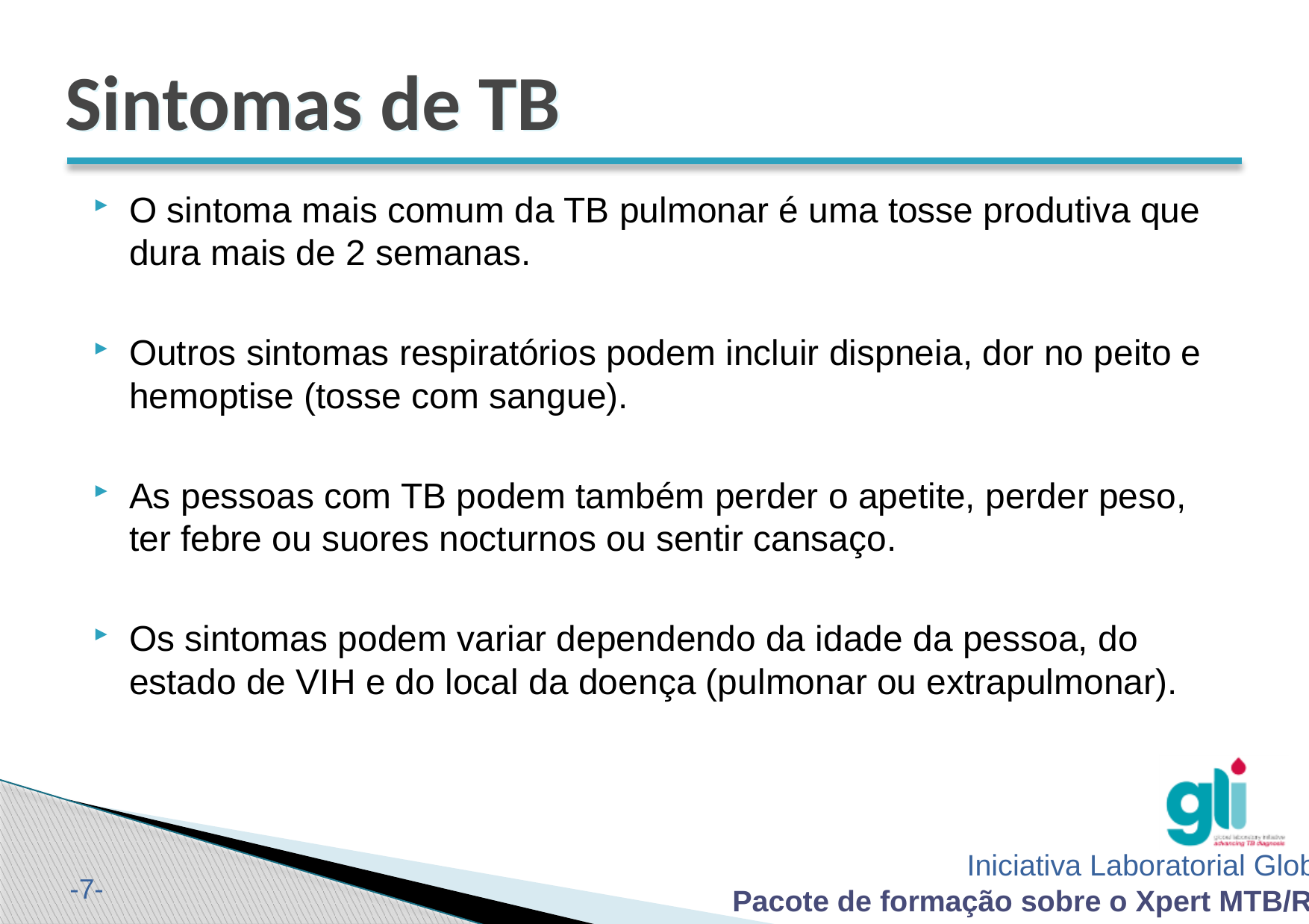

# Sintomas de TB
O sintoma mais comum da TB pulmonar é uma tosse produtiva que dura mais de 2 semanas.

Outros sintomas respiratórios podem incluir dispneia, dor no peito e hemoptise (tosse com sangue).

As pessoas com TB podem também perder o apetite, perder peso, ter febre ou suores nocturnos ou sentir cansaço.

Os sintomas podem variar dependendo da idade da pessoa, do estado de VIH e do local da doença (pulmonar ou extrapulmonar).